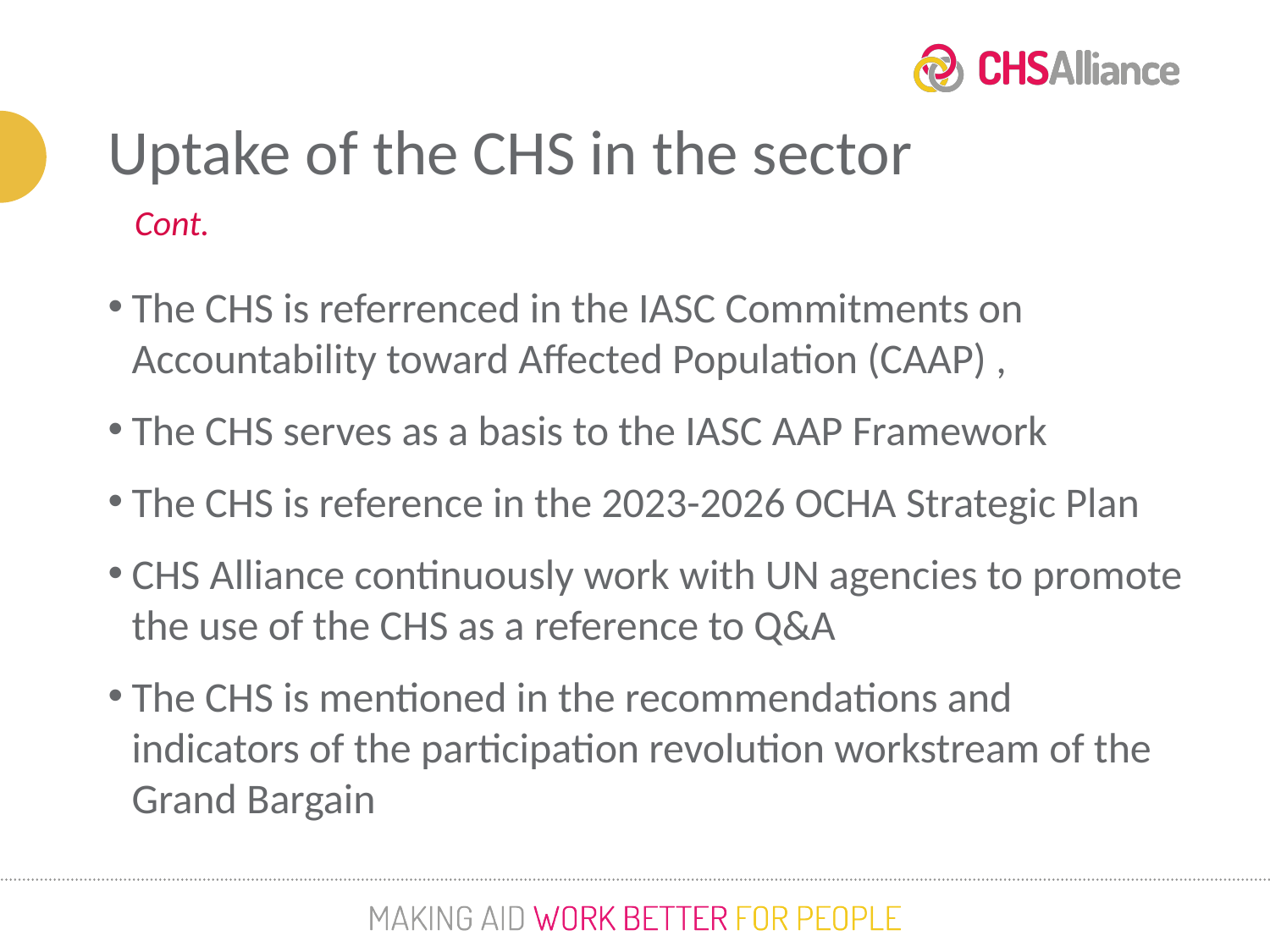

Uptake of the CHS in the sector

Cont.
The CHS is referrenced in the IASC Commitments on Accountability toward Affected Population (CAAP) ,
The CHS serves as a basis to the IASC AAP Framework
The CHS is reference in the 2023-2026 OCHA Strategic Plan
CHS Alliance continuously work with UN agencies to promote the use of the CHS as a reference to Q&A
The CHS is mentioned in the recommendations and indicators of the participation revolution workstream of the Grand Bargain